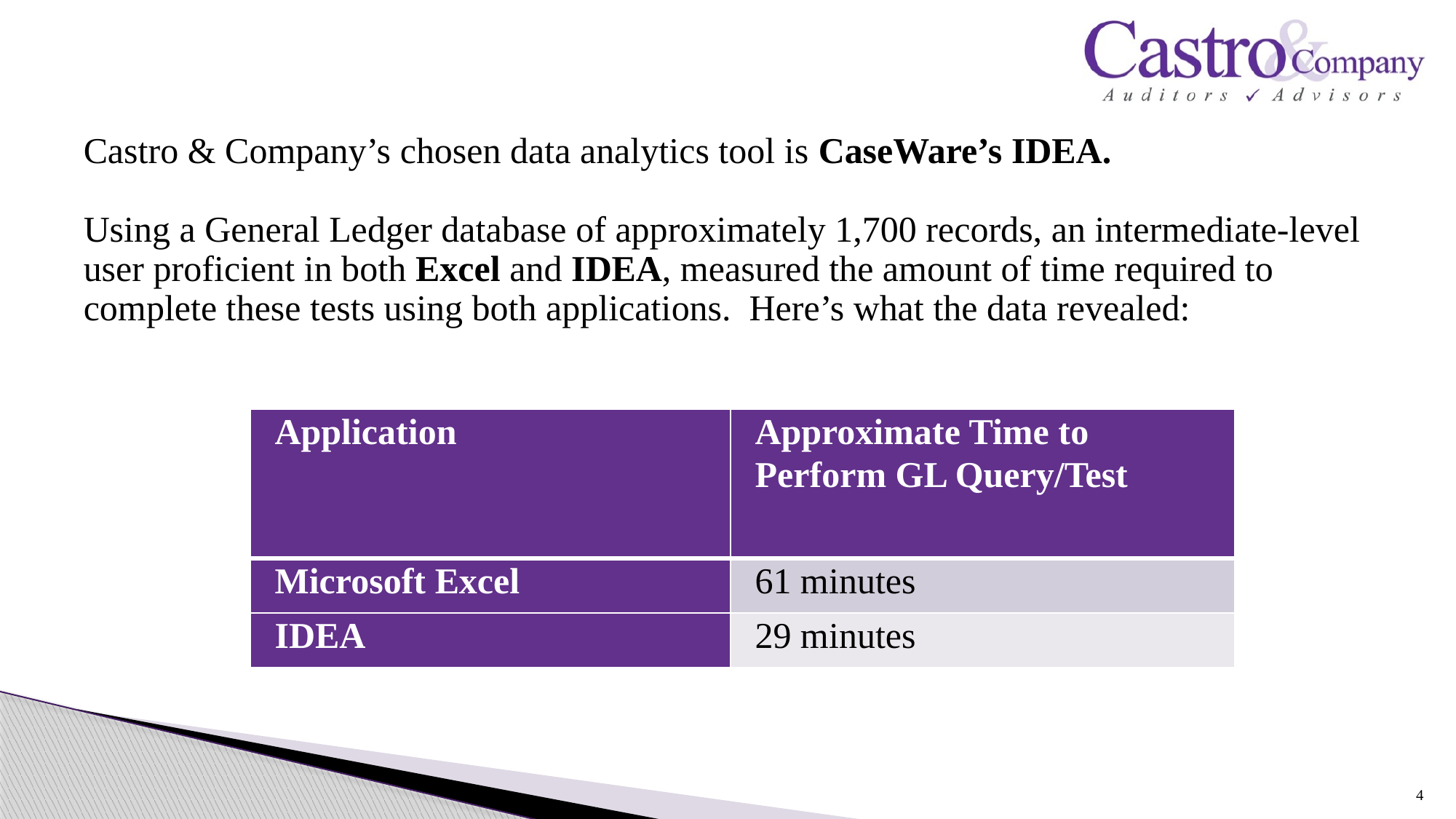

# Castro & Company’s chosen data analytics tool is CaseWare’s IDEA. Using a General Ledger database of approximately 1,700 records, an intermediate-level user proficient in both Excel and IDEA, measured the amount of time required to complete these tests using both applications.  Here’s what the data revealed:

| Application | Approximate Time to Perform GL Query/Test |
| --- | --- |
| Microsoft Excel | 61 minutes |
| IDEA | 29 minutes |
4